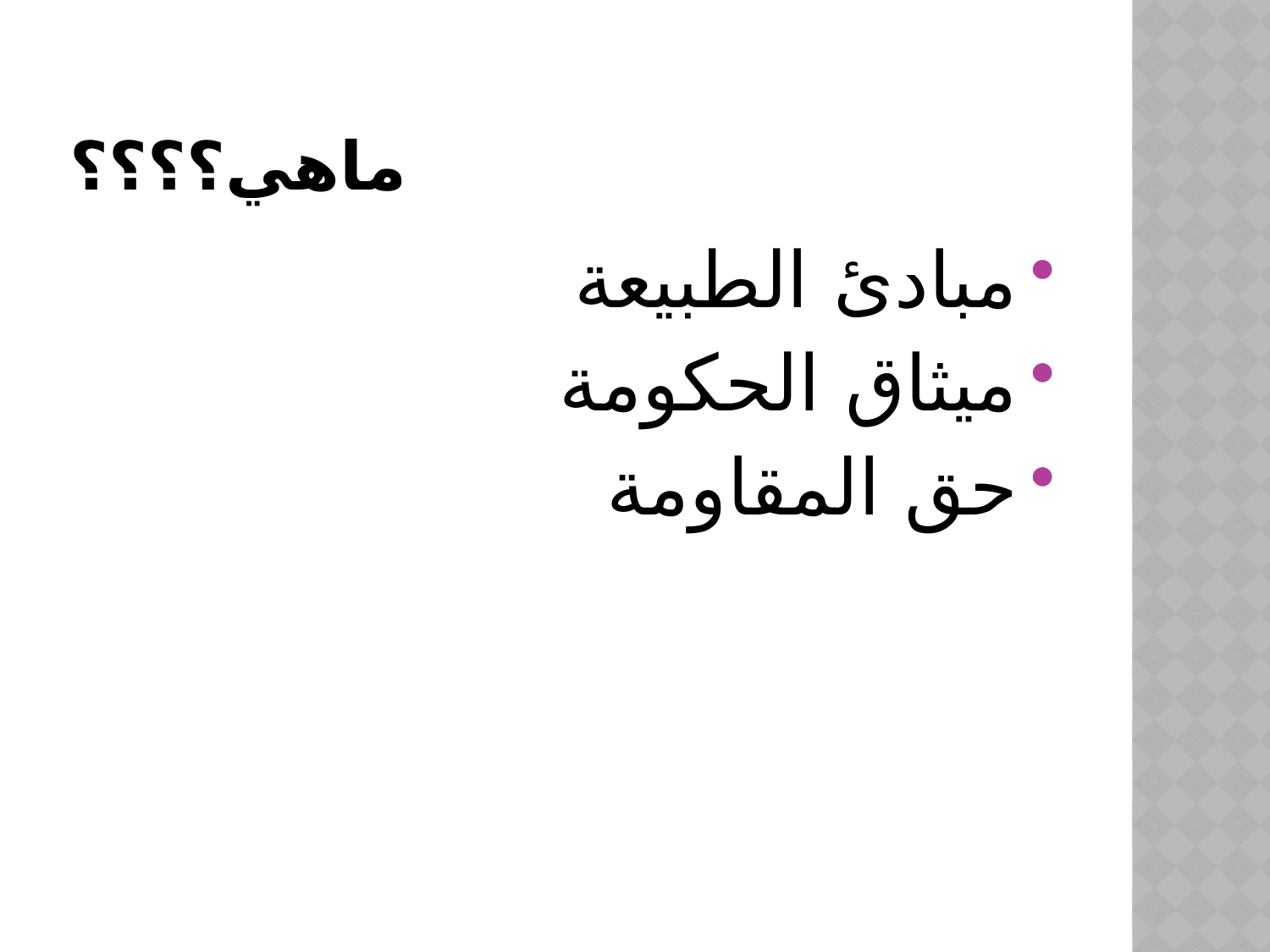

# ماهي؟؟؟؟
مبادئ الطبيعة
ميثاق الحكومة
حق المقاومة